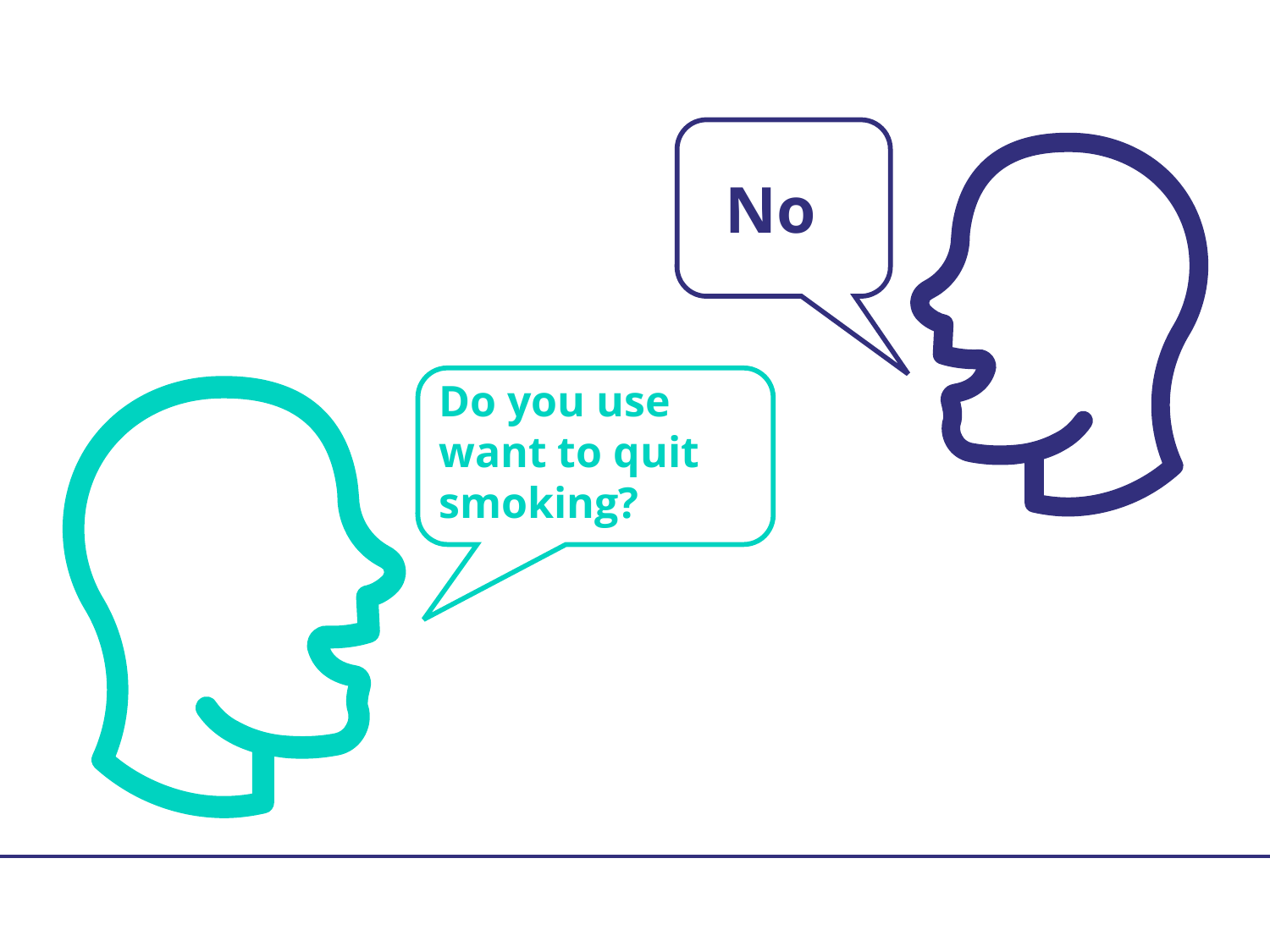

No

Do you use want to quit smoking?